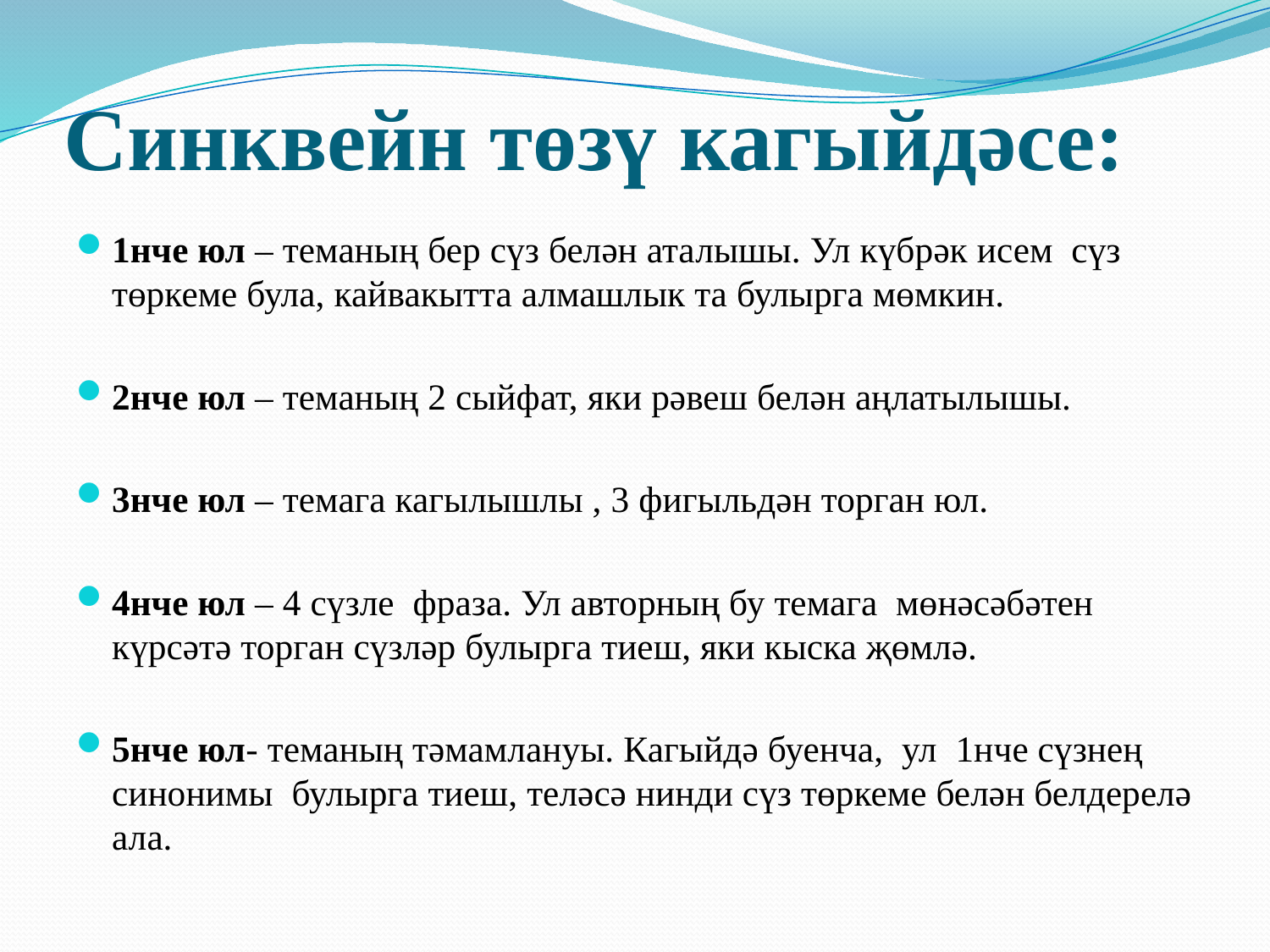

# Синквейн төзү кагыйдәсе:

1нче юл – теманың бер сүз белән аталышы. Ул күбрәк исем  сүз төркеме була, кайвакытта алмашлык та булырга мөмкин.

2нче юл – теманың 2 сыйфат, яки рәвеш белән аңлатылышы.

3нче юл – темага кагылышлы , 3 фигыльдән торган юл.

4нче юл – 4 сүзле  фраза. Ул авторның бу темага  мөнәсәбәтен  күрсәтә торган сүзләр булырга тиеш, яки кыска җөмлә.

5нче юл- теманың тәмамлануы. Кагыйдә буенча,  ул  1нче сүзнең синонимы  булырга тиеш, теләсә нинди сүз төркеме белән белдерелә ала.